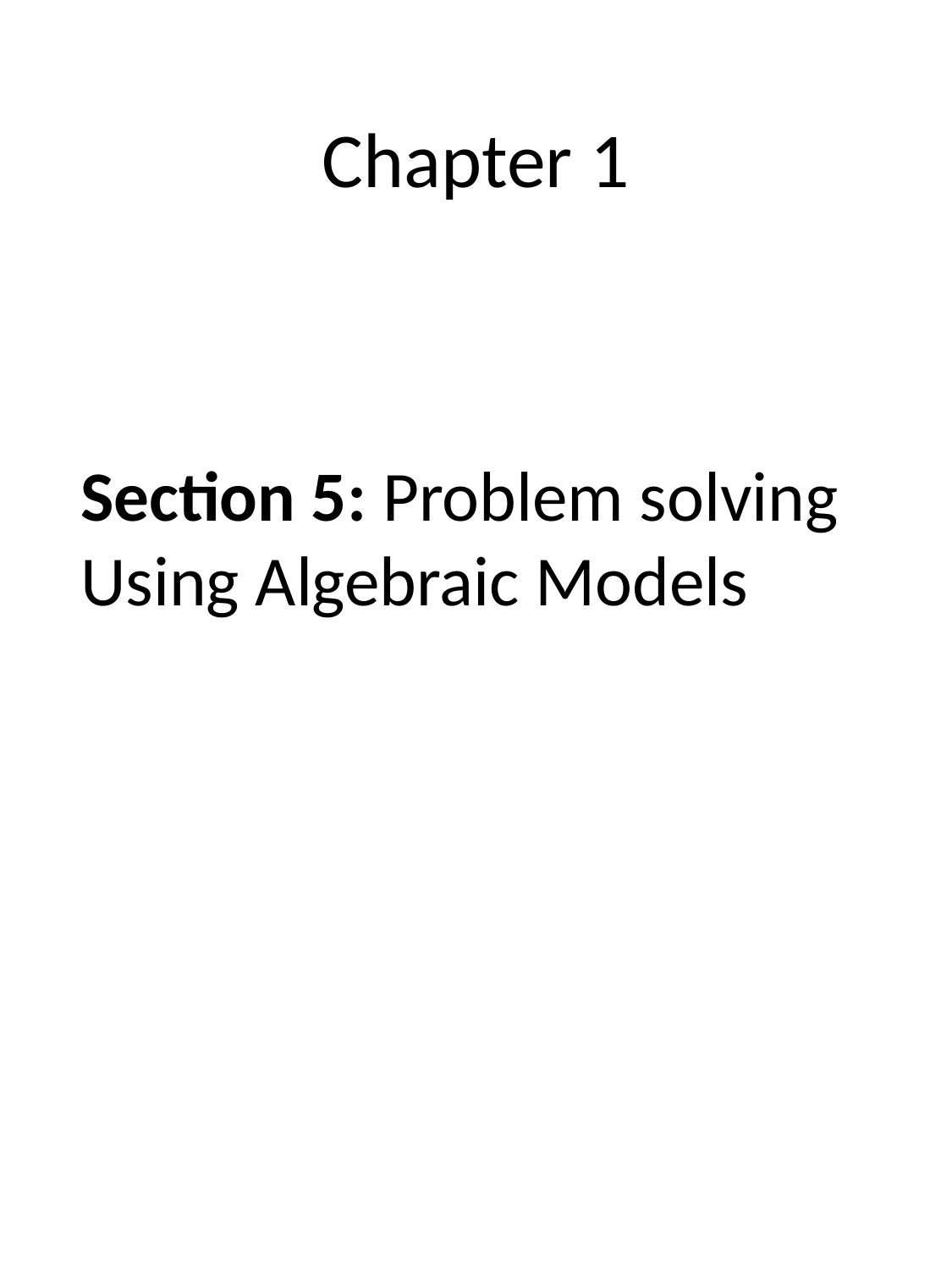

# Chapter 1
Section 5: Problem solving
Using Algebraic Models